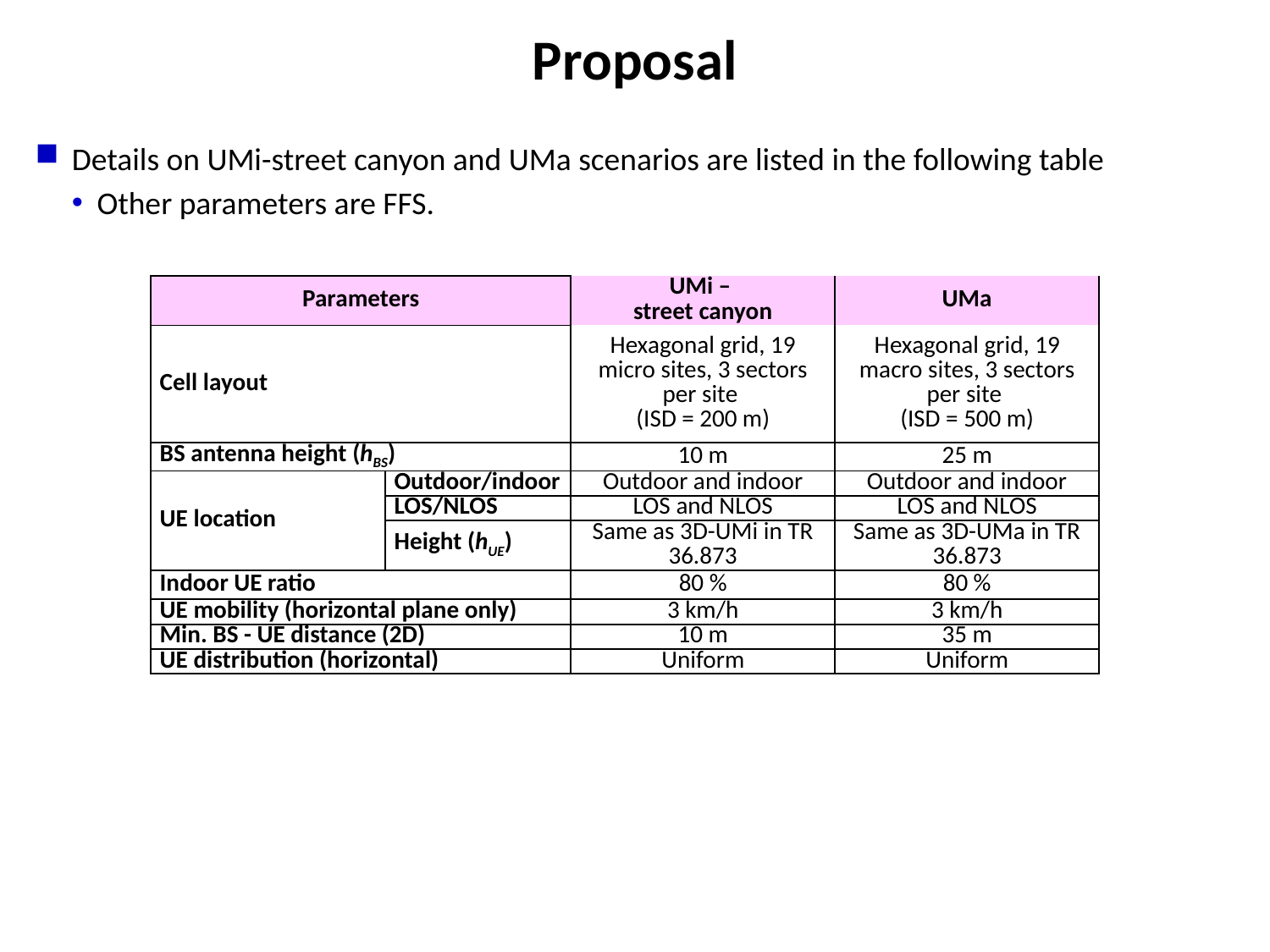

# Proposal
Details on UMi-street canyon and UMa scenarios are listed in the following table
Other parameters are FFS.
| Parameters |  | UMi – street canyon | UMa |
| --- | --- | --- | --- |
| Cell layout |  | Hexagonal grid, 19 micro sites, 3 sectors per site (ISD = 200 m) | Hexagonal grid, 19 macro sites, 3 sectors per site (ISD = 500 m) |
| BS antenna height (hBS) |  | 10 m | 25 m |
| UE location | Outdoor/indoor | Outdoor and indoor | Outdoor and indoor |
|  | LOS/NLOS | LOS and NLOS | LOS and NLOS |
|  | Height (hUE) | Same as 3D-UMi in TR 36.873 | Same as 3D-UMa in TR 36.873 |
| Indoor UE ratio |  | 80 % | 80 % |
| UE mobility (horizontal plane only) |  | 3 km/h | 3 km/h |
| Min. BS - UE distance (2D) |  | 10 m | 35 m |
| UE distribution (horizontal) |  | Uniform | Uniform |